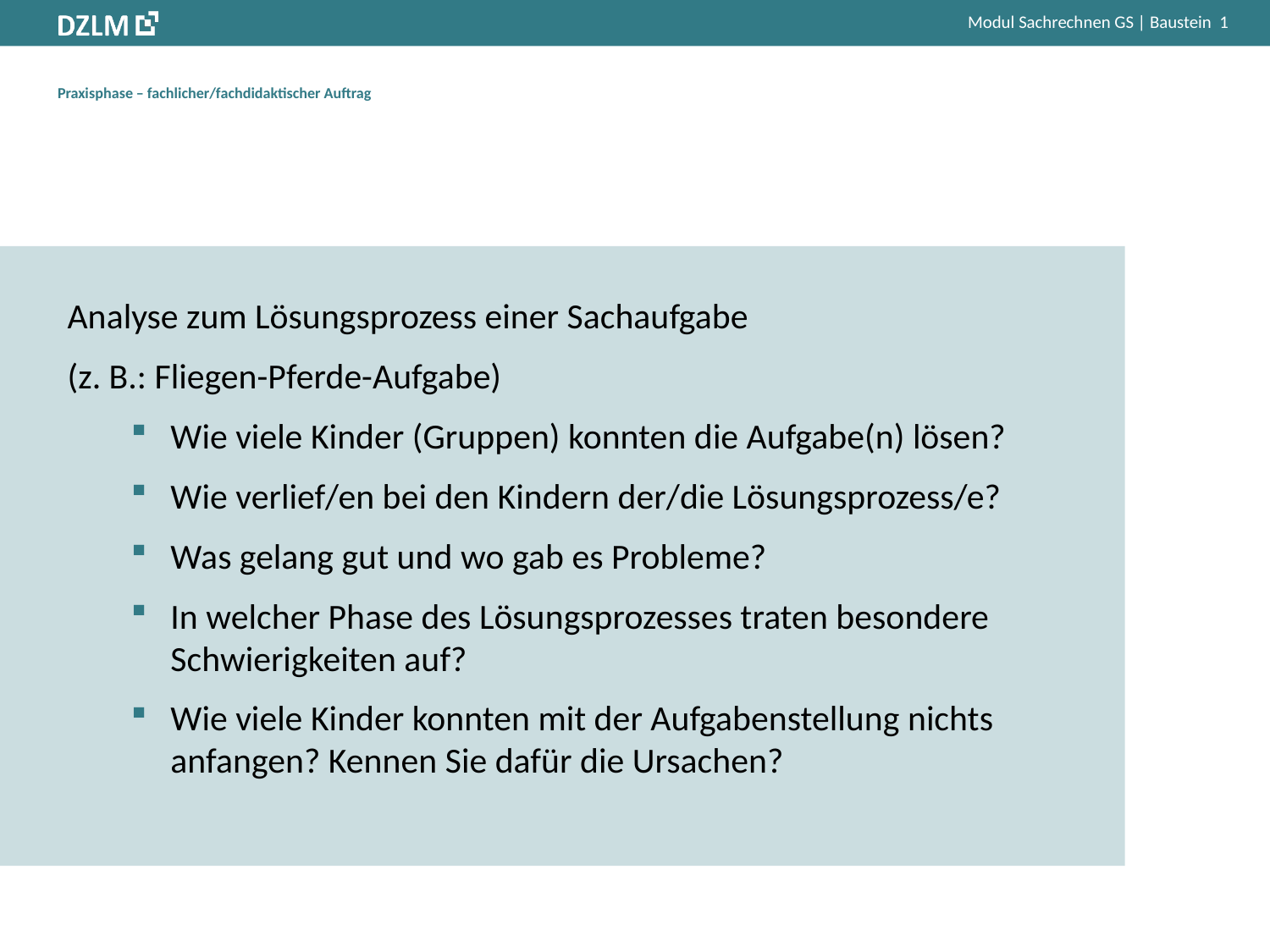

# Praxisphase – fachlicher/fachdidaktischer Auftrag

Analyse zum Lösungsprozess einer Sachaufgabe
(z. B.: Fliegen-Pferde-Aufgabe)
Wie viele Kinder (Gruppen) konnten die Aufgabe(n) lösen?
Wie verlief/en bei den Kindern der/die Lösungsprozess/e?
Was gelang gut und wo gab es Probleme?
In welcher Phase des Lösungsprozesses traten besondere Schwierigkeiten auf?
Wie viele Kinder konnten mit der Aufgabenstellung nichts anfangen? Kennen Sie dafür die Ursachen?